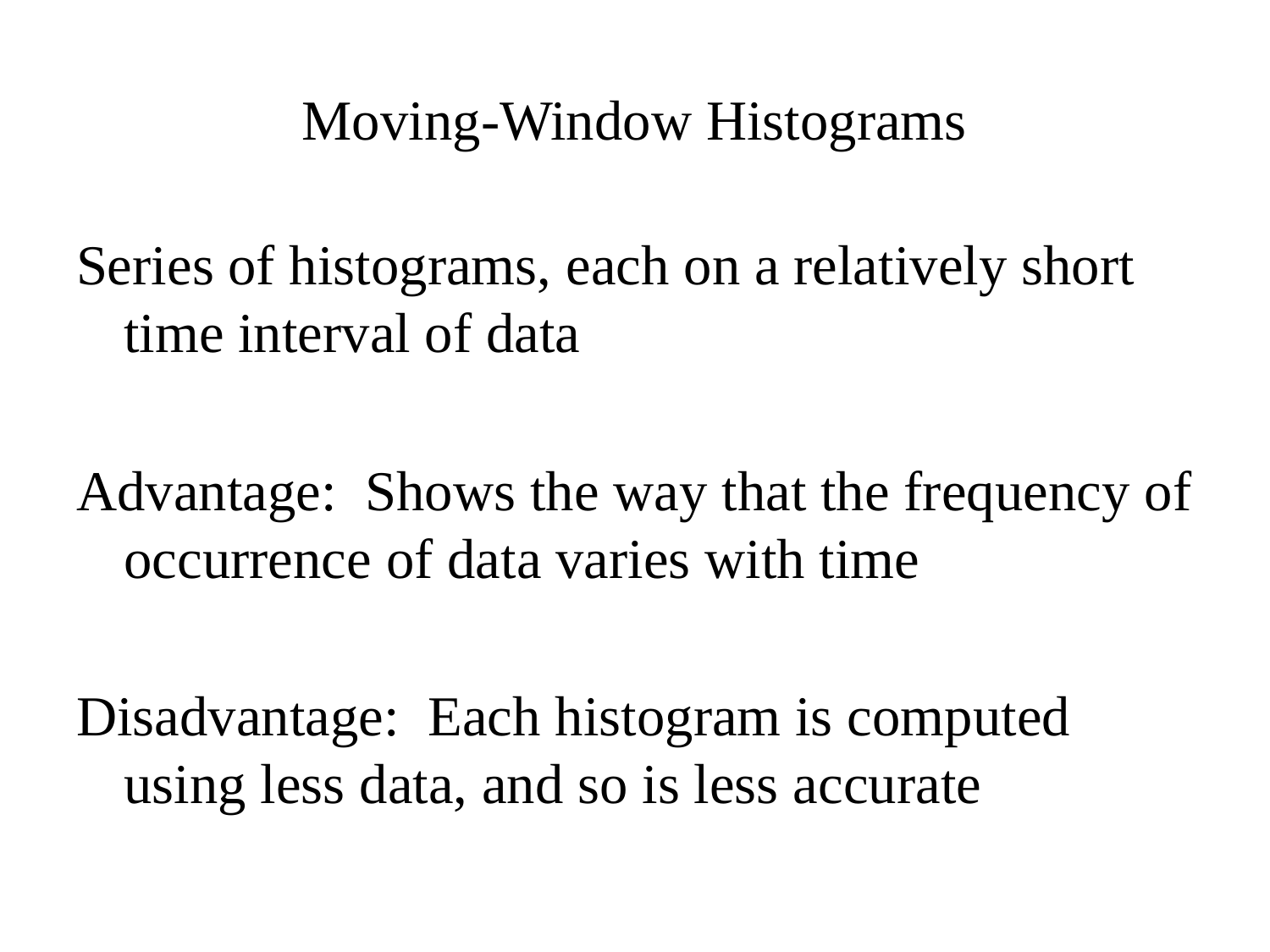

# Moving-Window Histograms
Series of histograms, each on a relatively short time interval of data

Advantage:  Shows the way that the frequency of occurrence of data varies with time

Disadvantage:  Each histogram is computed using less data, and so is less accurate